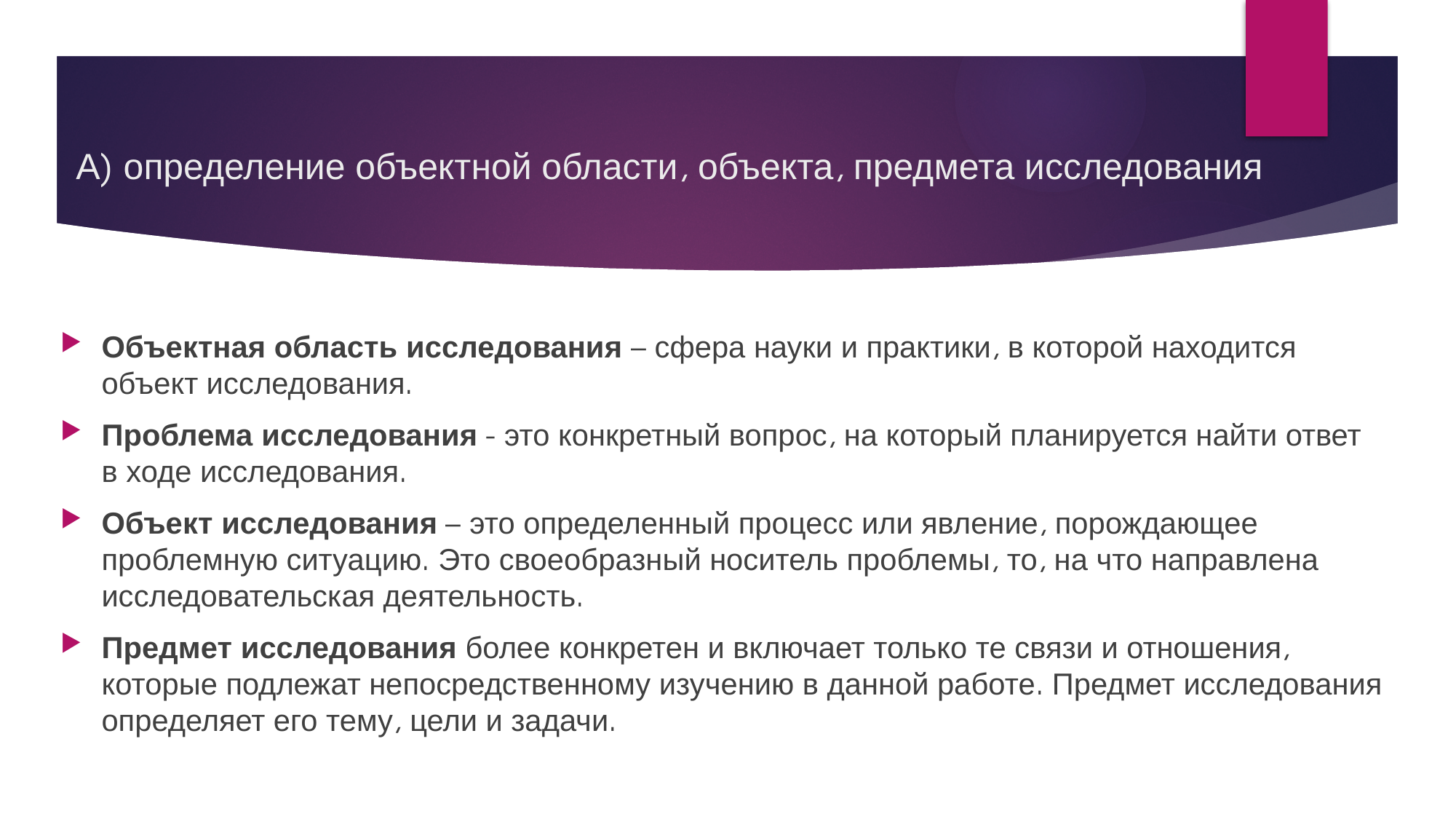

# А) определение объектной области, объекта, предмета исследования
Объектная область исследования – сфера науки и практики, в которой находится объект исследования.
Проблема исследования - это конкретный вопрос, на который планируется найти ответ в ходе исследования.
Объект исследования – это определенный процесс или явление, порождающее проблемную ситуацию. Это своеобразный носитель проблемы, то, на что направлена исследовательская деятельность.
Предмет исследования более конкретен и включает только те связи и отношения, которые подлежат непосредственному изучению в данной работе. Предмет исследования определяет его тему, цели и задачи.